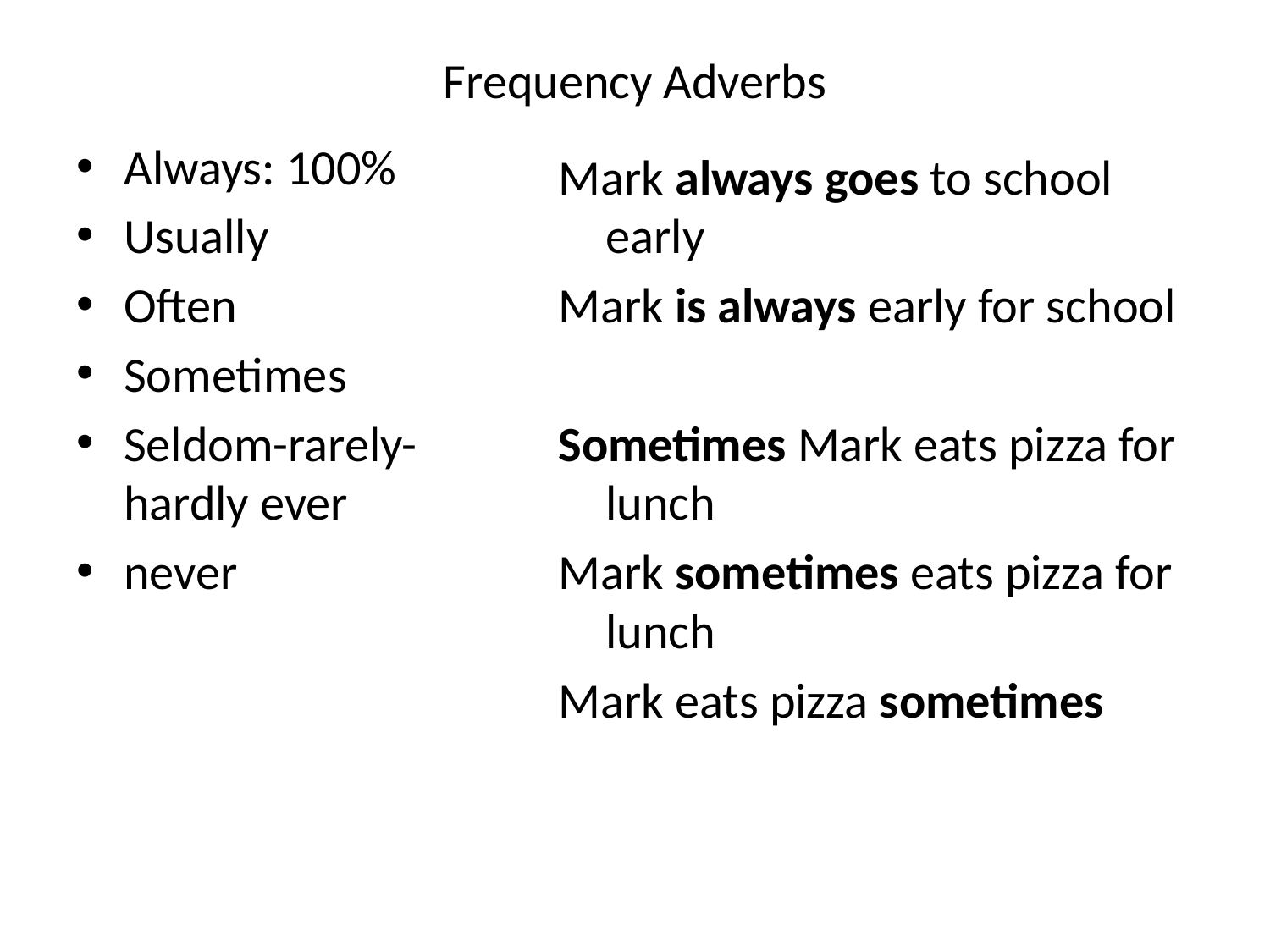

# Frequency Adverbs
Always: 100%
Usually
Often
Sometimes
Seldom-rarely-hardly ever
never
Mark always goes to school early
Mark is always early for school

Sometimes Mark eats pizza for lunch
Mark sometimes eats pizza for lunch
Mark eats pizza sometimes